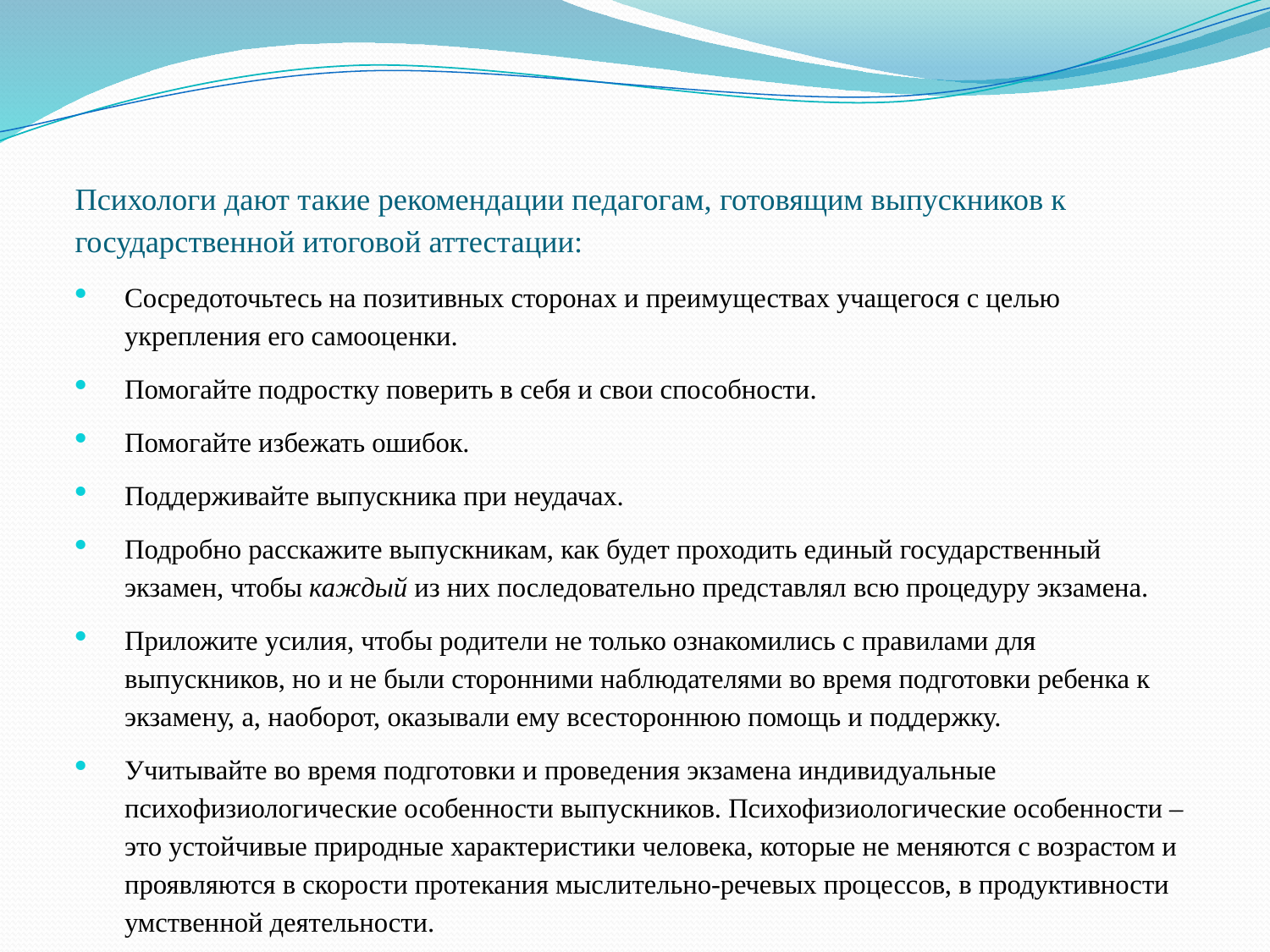

# Психологи дают такие рекомендации педагогам, готовящим выпускников к государственной итоговой аттестации:
Сосредоточьтесь на позитивных сторонах и преимуществах учащегося с целью укрепления его самооценки.
Помогайте подростку поверить в себя и свои способности.
Помогайте избежать ошибок.
Поддерживайте выпускника при неудачах.
Подробно расскажите выпускникам, как будет проходить единый государственный экзамен, чтобы каждый из них последовательно представлял всю процедуру экзамена.
Приложите усилия, чтобы родители не только ознакомились с правилами для выпускников, но и не были сторонними наблюдателями во время подготовки ребенка к экзамену, а, наоборот, оказывали ему всестороннюю помощь и поддержку.
Учитывайте во время подготовки и проведения экзамена индивидуальные психофизиологические особенности выпускников. Психофизиологические особенности – это устойчивые природные характеристики человека, которые не меняются с возрастом и проявляются в скорости протекания мыслительно-речевых процессов, в продуктивности умственной деятельности.